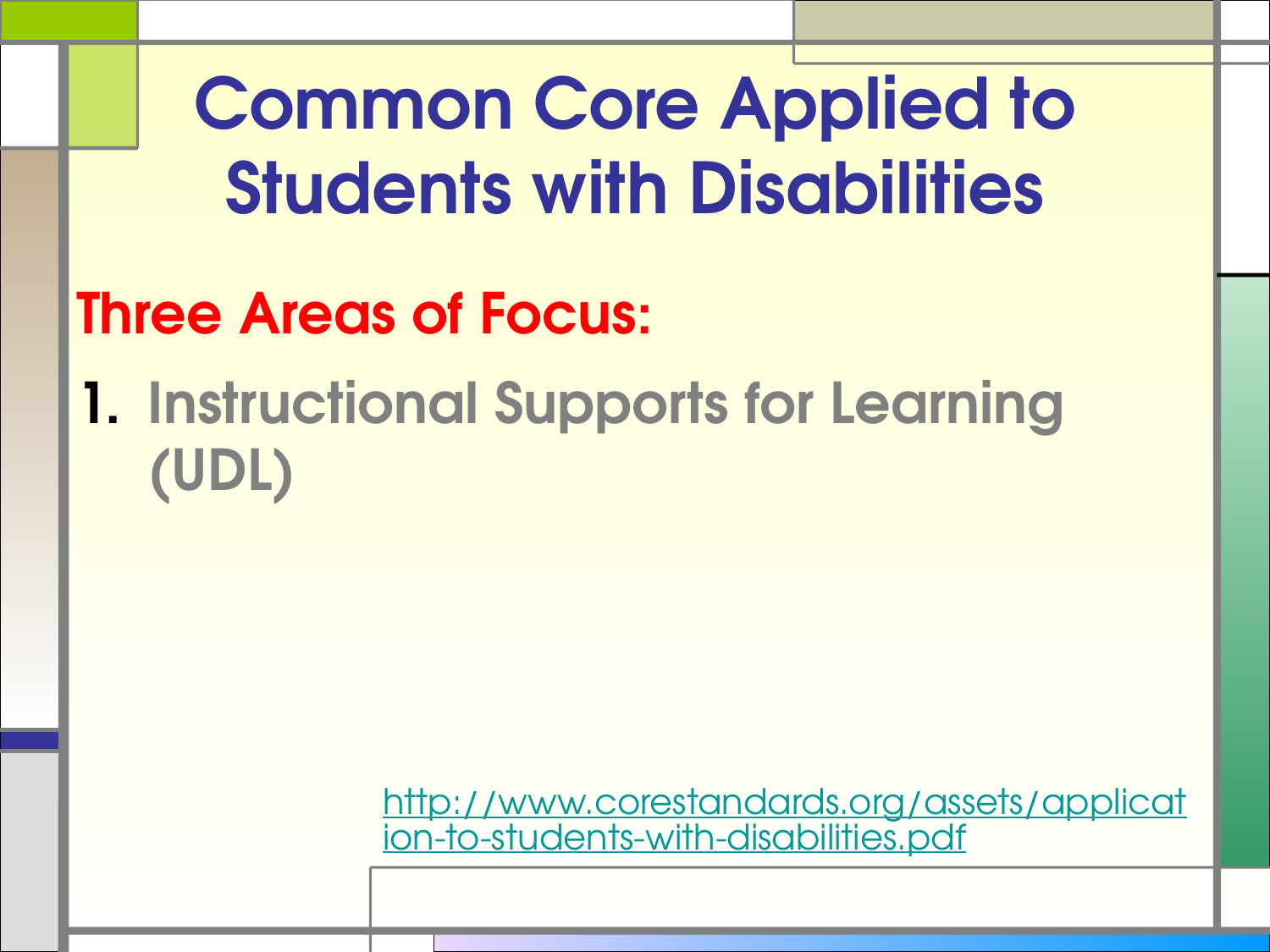

# Common Core Applied to Students with Disabilities
Three Areas of Focus:
Instructional Supports for Learning (UDL)
http://www.corestandards.org/assets/application-to-students-with-disabilities.pdf